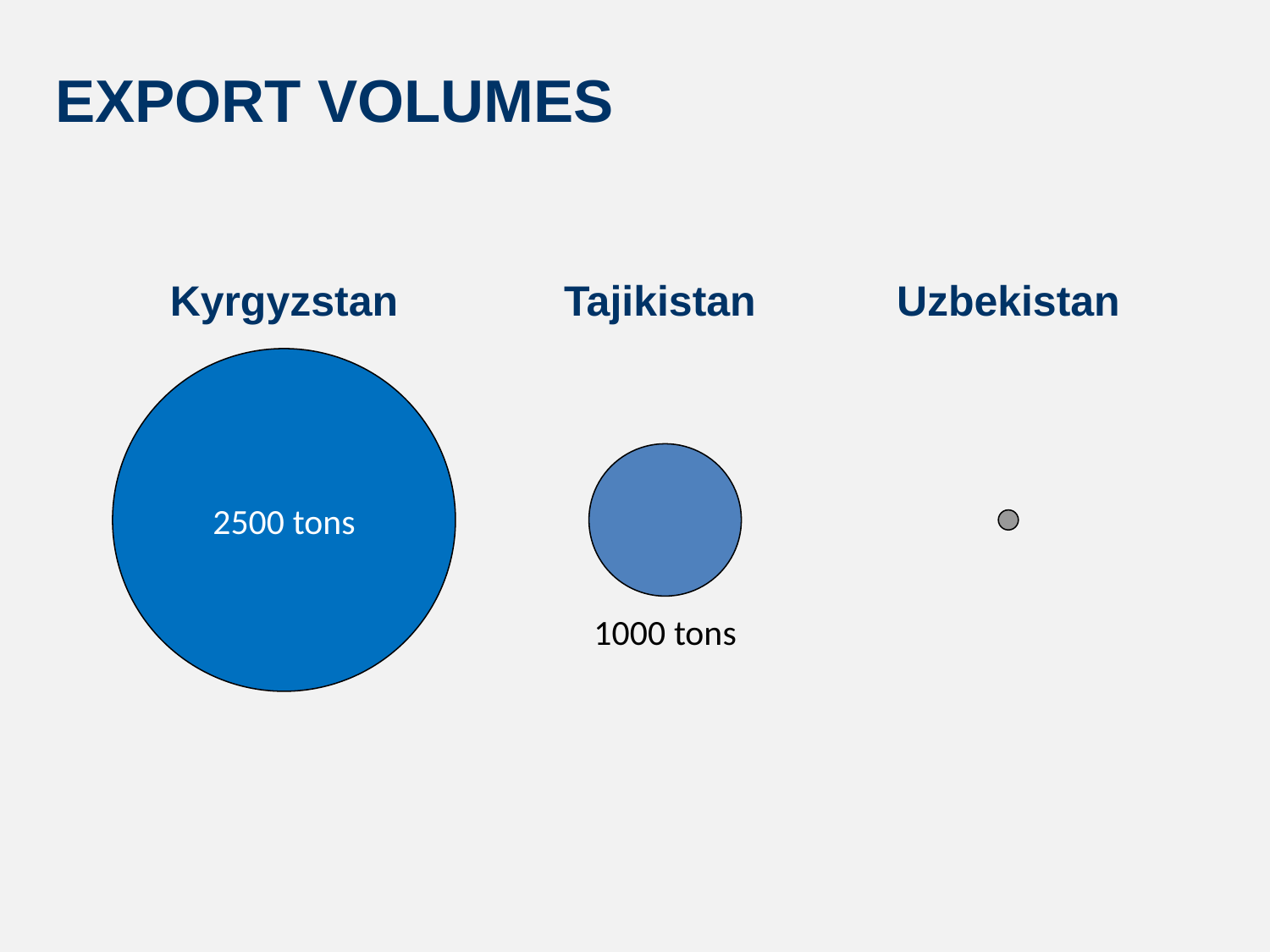

EXPORT VOLUMES

### Chart

| Category |
|---|
Tajikistan
Uzbekistan
Kyrgyzstan
2500 tons

1000 tons